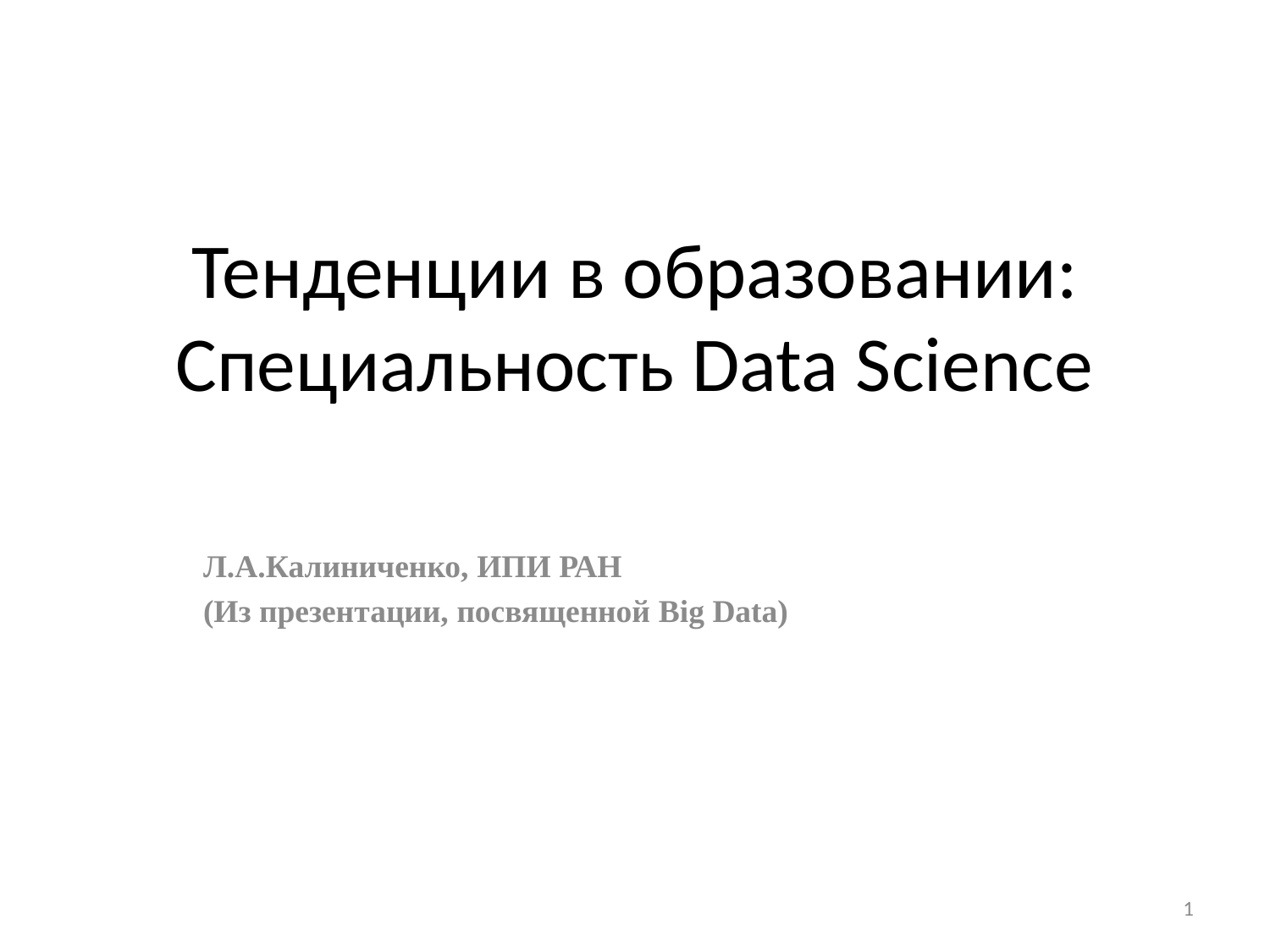

# Тенденции в образовании: Специальность Data Science
Л.А.Калиниченко, ИПИ РАН
(Из презентации, посвященной Big Data)
1